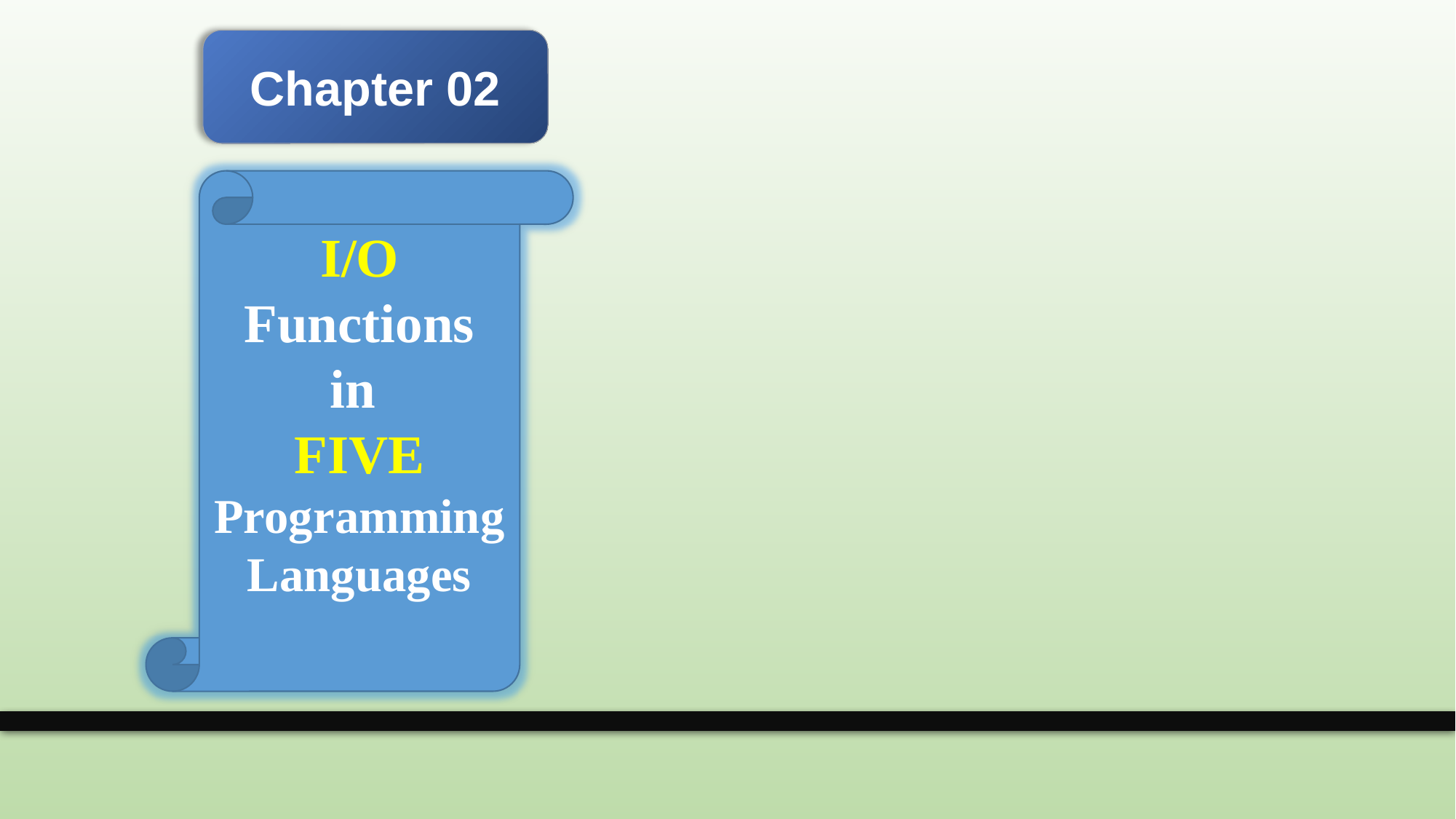

Chapter 02
I/O Functions
in
FIVE
Programming
Languages